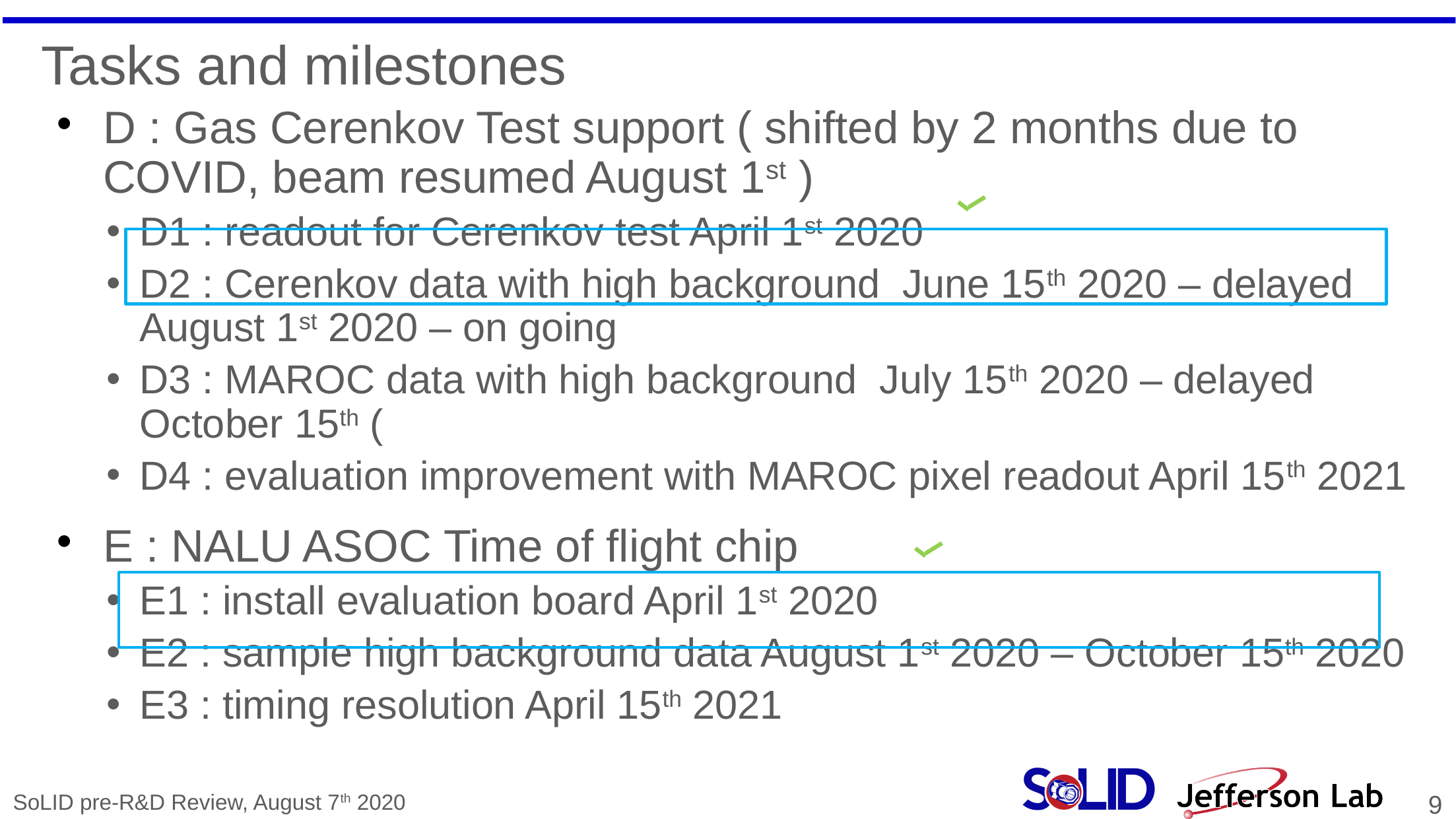

# Tasks and milestones
D : Gas Cerenkov Test support ( shifted by 2 months due to COVID, beam resumed August 1st )
D1 : readout for Cerenkov test April 1st 2020
D2 : Cerenkov data with high background  June 15th 2020 – delayed August 1st 2020 – on going
D3 : MAROC data with high background  July 15th 2020 – delayed October 15th (
D4 : evaluation improvement with MAROC pixel readout April 15th 2021
E : NALU ASOC Time of flight chip
E1 : install evaluation board April 1st 2020
E2 : sample high background data August 1st 2020 – October 15th 2020
E3 : timing resolution April 15th 2021